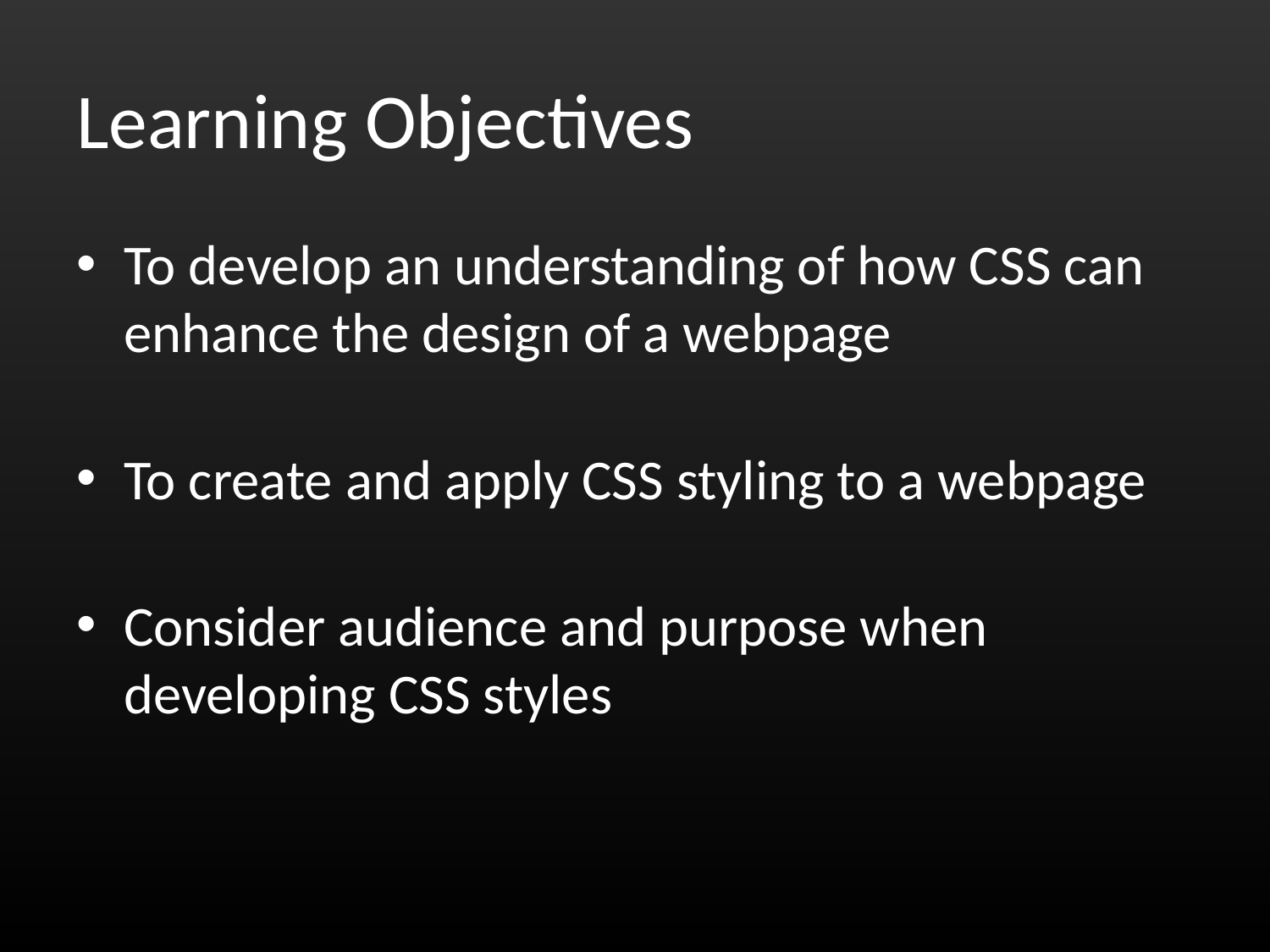

# Learning Objectives
To develop an understanding of how CSS can enhance the design of a webpage
To create and apply CSS styling to a webpage
Consider audience and purpose when developing CSS styles